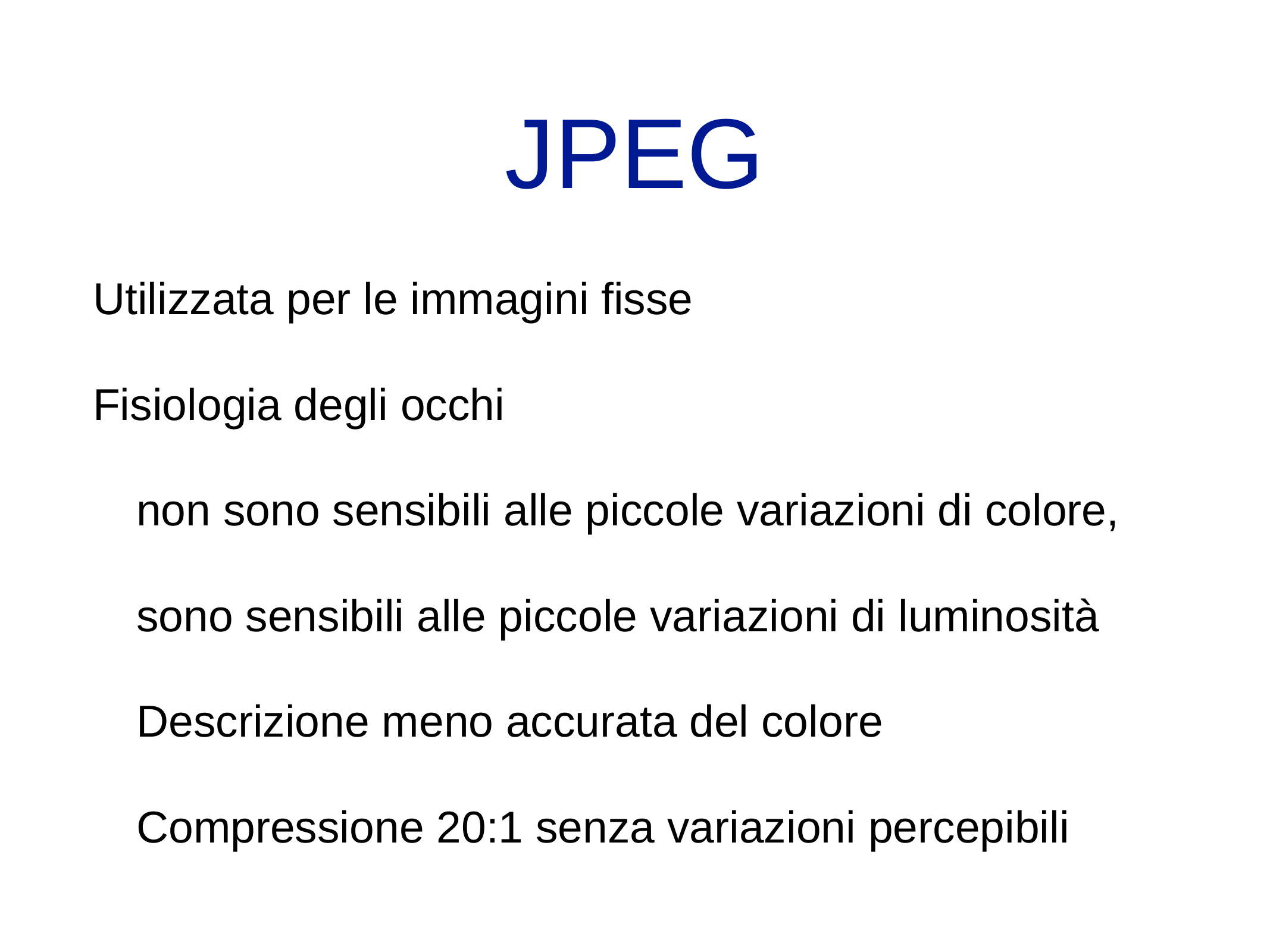

# JPEG
Utilizzata per le immagini fisse
Fisiologia degli occhi
non sono sensibili alle piccole variazioni di colore,
sono sensibili alle piccole variazioni di luminosità
Descrizione meno accurata del colore
Compressione 20:1 senza variazioni percepibili